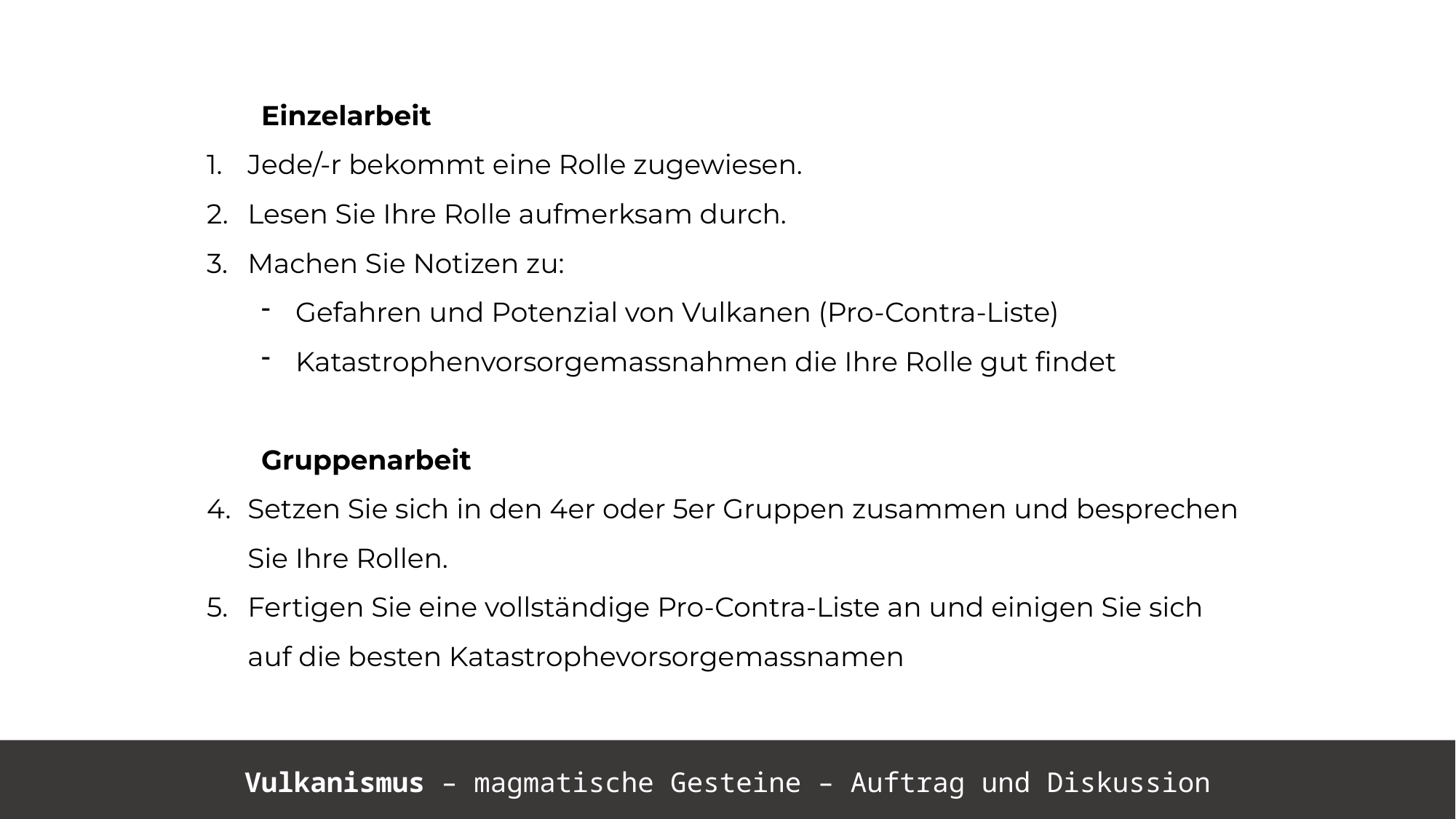

Einzelarbeit
Jede/-r bekommt eine Rolle zugewiesen.
Lesen Sie Ihre Rolle aufmerksam durch.
Machen Sie Notizen zu:
Gefahren und Potenzial von Vulkanen (Pro-Contra-Liste)
Katastrophenvorsorgemassnahmen die Ihre Rolle gut findet

Gruppenarbeit
Setzen Sie sich in den 4er oder 5er Gruppen zusammen und besprechen Sie Ihre Rollen.
Fertigen Sie eine vollständige Pro-Contra-Liste an und einigen Sie sich auf die besten Katastrophevorsorgemassnamen
Vulkanismus – magmatische Gesteine – Auftrag und Diskussion
https://de.wikipedia.org/wiki/Fraktionierte_Kristallisation_(Petrologie)